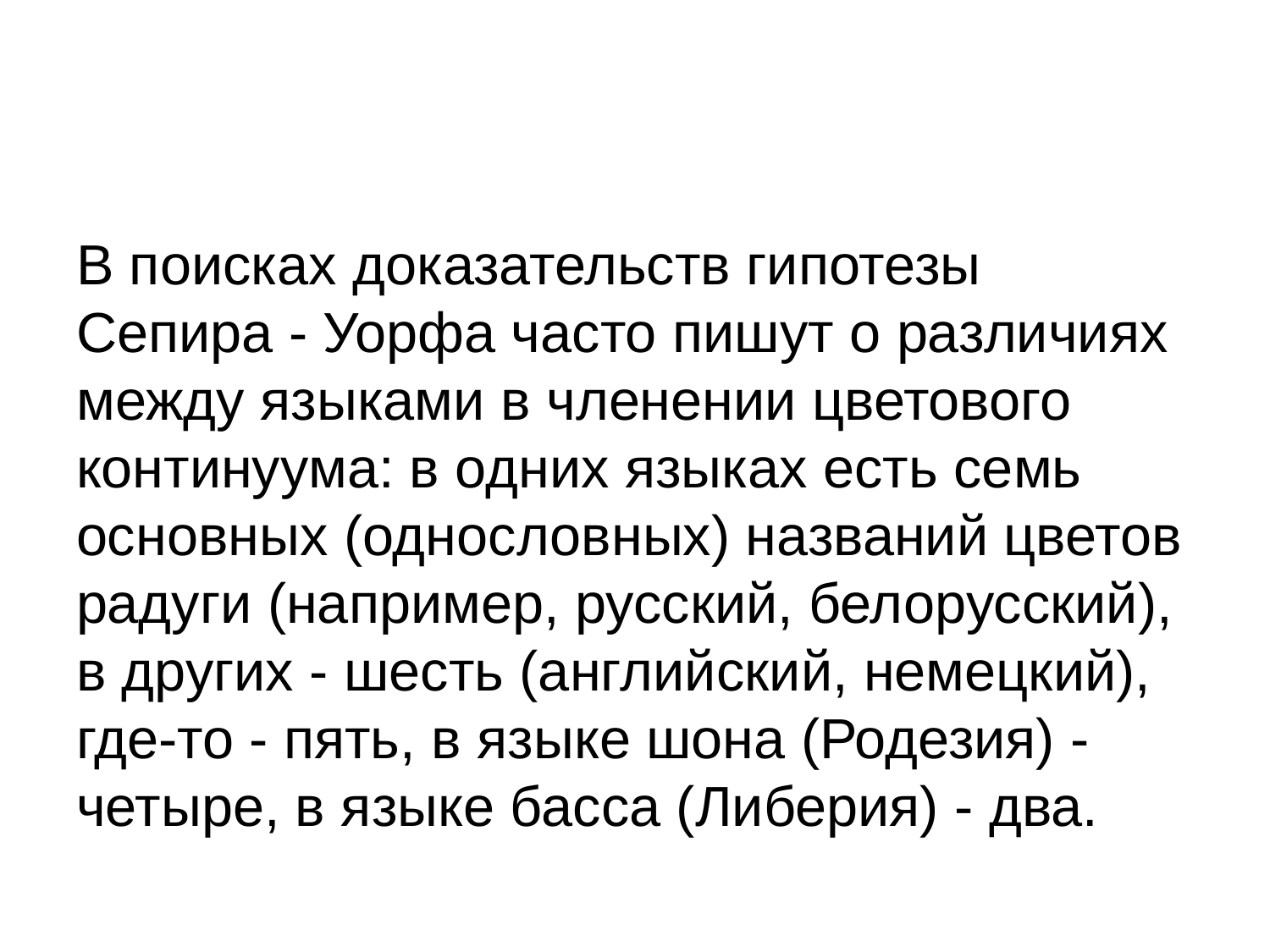

#
В поисках доказательств гипотезы Сепира - Уорфа часто пишут о различиях между языками в членении цветового континуума: в одних языках есть семь основных (однословных) названий цветов радуги (например, русский, белорусский), в других - шесть (английский, немецкий), где-то - пять, в языке шона (Родезия) - четыре, в языке басса (Либерия) - два.